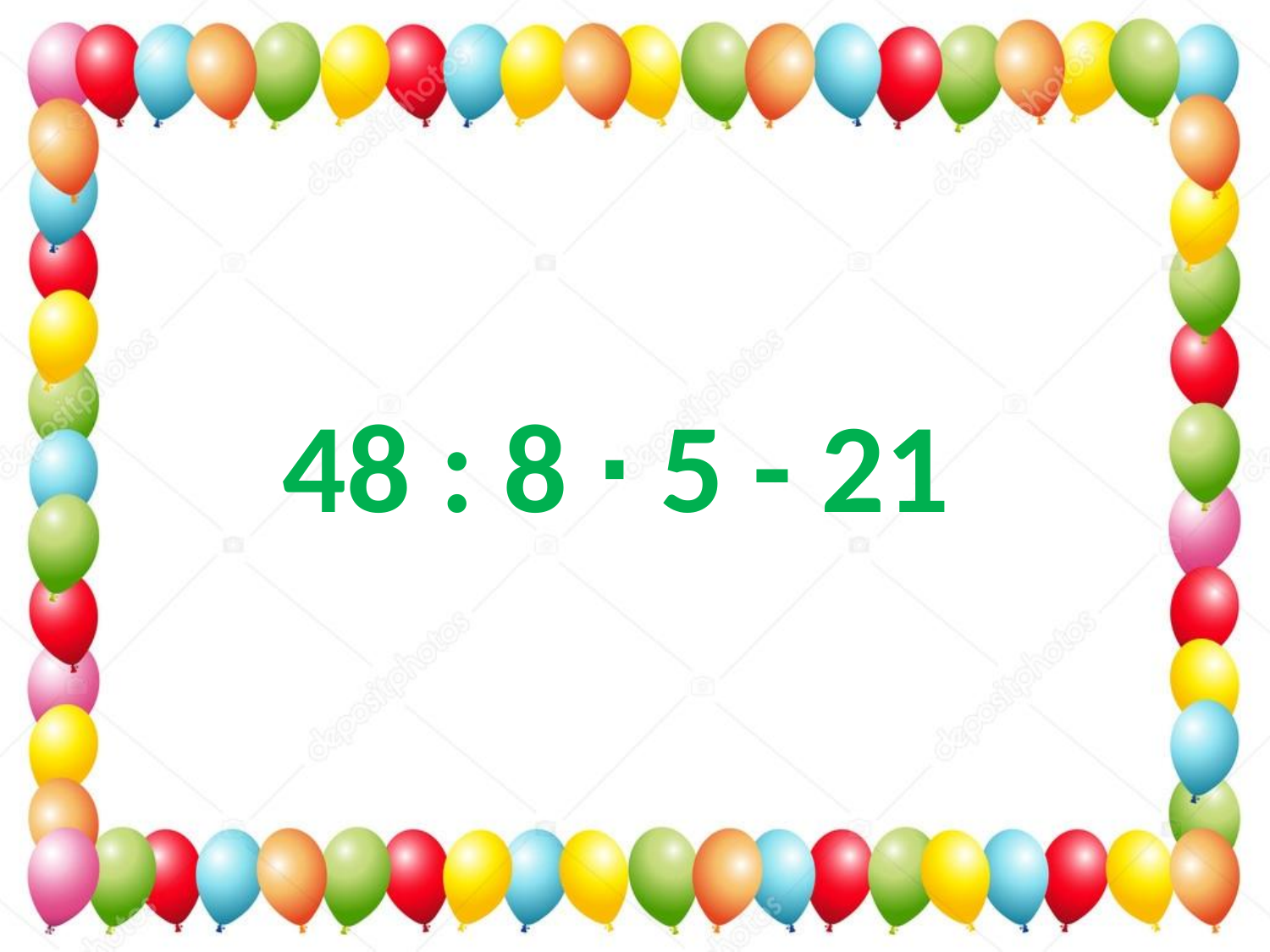

48 : 8 ∙ 5 - 21